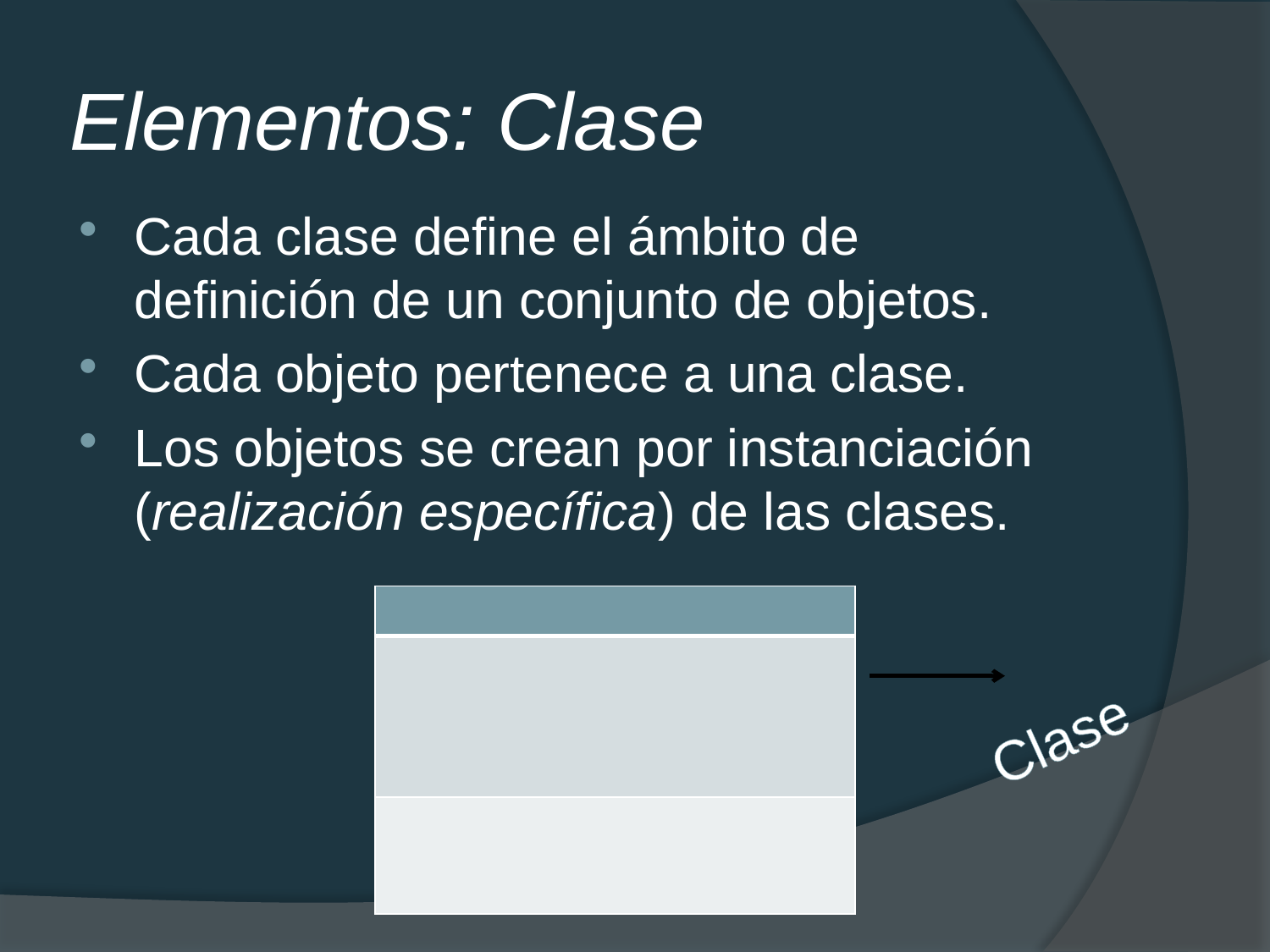

# Elementos: Clase
Cada clase define el ámbito de definición de un conjunto de objetos.
Cada objeto pertenece a una clase.
Los objetos se crean por instanciación (realización específica) de las clases.
|  |
| --- |
|  |
|  |
Clase